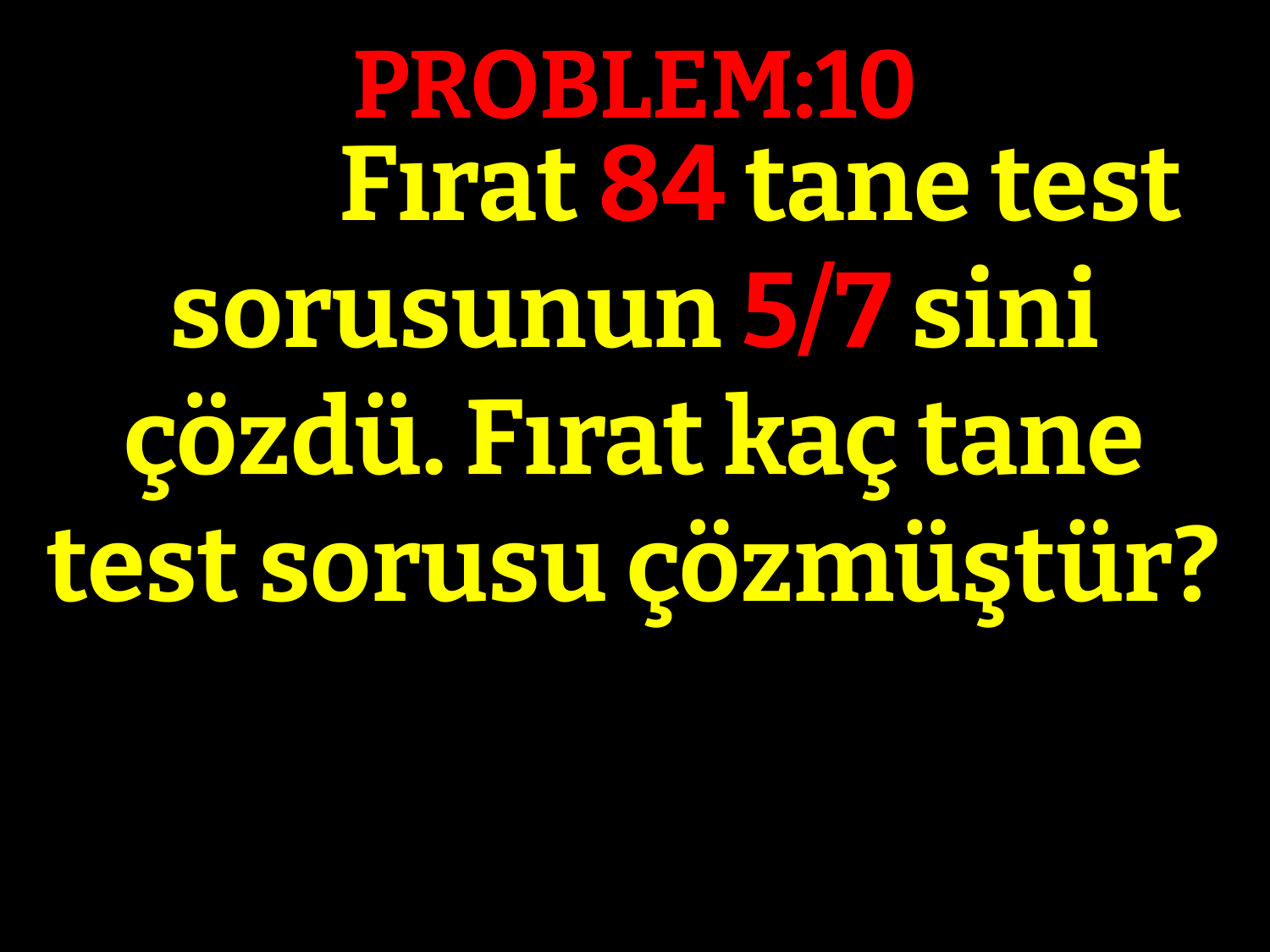

PROBLEM:10
 	 	Fırat 84 tane test sorusunun 5/7 sini çözdü. Fırat kaç tane test sorusu çözmüştür?
#